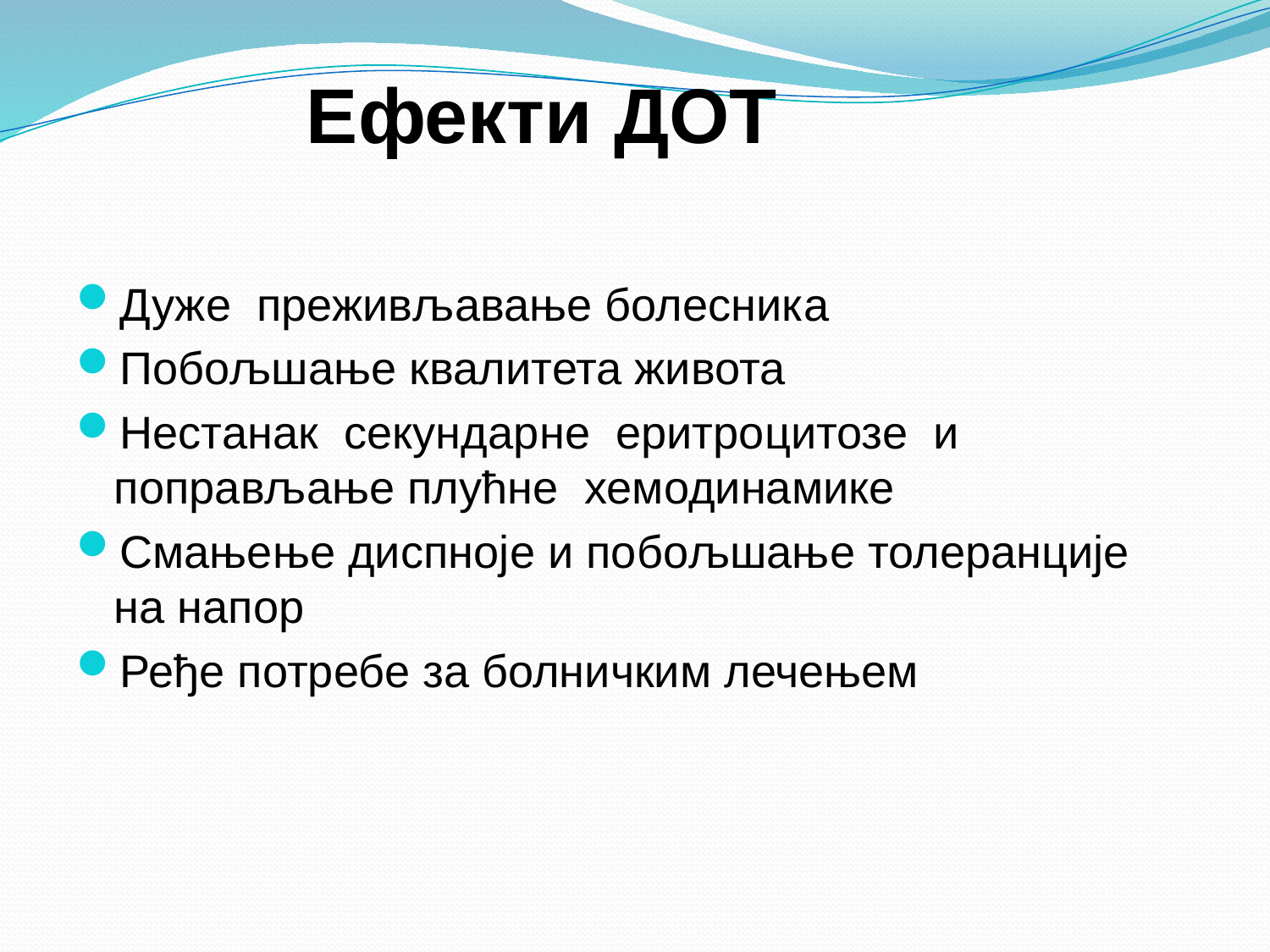

# Ефекти ДОТ
Дуже  преживљавање болесника
Побољшање квалитета живота
Нестанак  секундарне  еритроцитозе  и поправљање плућне  хемодинамике
Смањење диспноје и побољшање толеранције на напор
Ређе потребе за болничким лечењем